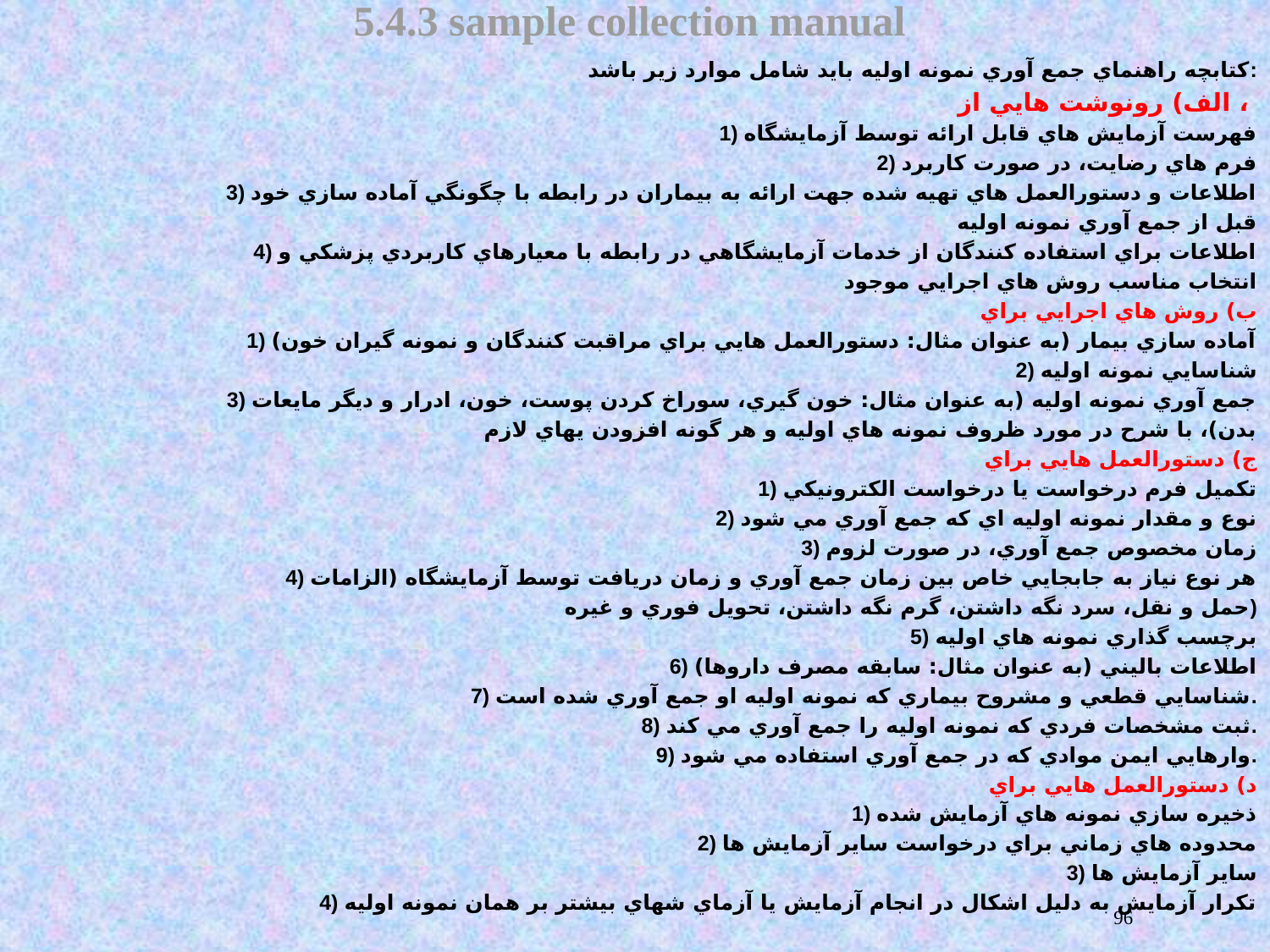

# 5.4.3 sample collection manual
كتابچه راهنماي جمع آوري نمونه اوليه بايد شامل موارد زير باشد:
الف) رونوشت هايي از ،
1) فهرست آزمايش هاي قابل ارائه توسط آزمايشگاه
2) فرم هاي رضايت، در صورت كاربرد
3) اطلاعات و دستورالعمل هاي تهيه شده جهت ارائه به بيماران در رابطه با چگونگي آماده سازي خود
قبل از جمع آوري نمونه اوليه
4) اطلاعات براي استفاده كنندگان از خدمات آزمايشگاهي در رابطه با معيارهاي كاربردي پزشكي و
انتخاب مناسب روش هاي اجرايي موجود
ب) روش هاي اجرايي براي
1) آماده سازي بيمار (به عنوان مثال: دستورالعمل هايي براي مراقبت كنندگان و نمونه گيران خون)
2) شناسايي نمونه اوليه
3) جمع آوري نمونه اوليه (به عنوان مثال: خون گيري، سوراخ كردن پوست، خون، ادرار و ديگر مايعات
بدن)، با شرح در مورد ظروف نمونه هاي اوليه و هر گونه افزودن يهاي لازم
ج) دستورالعمل هايي براي
1) تكميل فرم درخواست يا درخواست الكترونيكي
2) نوع و مقدار نمونه اوليه اي كه جمع آوري مي شود
3) زمان مخصوص جمع آوري، در صورت لزوم
4) هر نوع نياز به جابجايي خاص بين زمان جمع آوري و زمان دريافت توسط آزمايشگاه (الزامات
حمل و نقل، سرد نگه داشتن، گرم نگه داشتن، تحويل فوري و غيره)
5) برچسب گذاري نمونه هاي اوليه
6) اطلاعات باليني (به عنوان مثال: سابقه مصرف داروها)
7) شناسايي قطعي و مشروح بيماري كه نمونه اوليه او جمع آوري شده است.
8) ثبت مشخصات فردي كه نمونه اوليه را جمع آوري مي كند.
9) وارهايي ايمن موادي كه در جمع آوري استفاده مي شود.
د) دستورالعمل هايي براي
1) ذخيره سازي نمونه هاي آزمايش شده
2) محدوده هاي زماني براي درخواست ساير آزمايش ها
3) ساير آزمايش ها
4) تكرار آزمايش به دليل اشكال در انجام آزمايش يا آزماي شهاي بيشتر بر همان نمونه اوليه